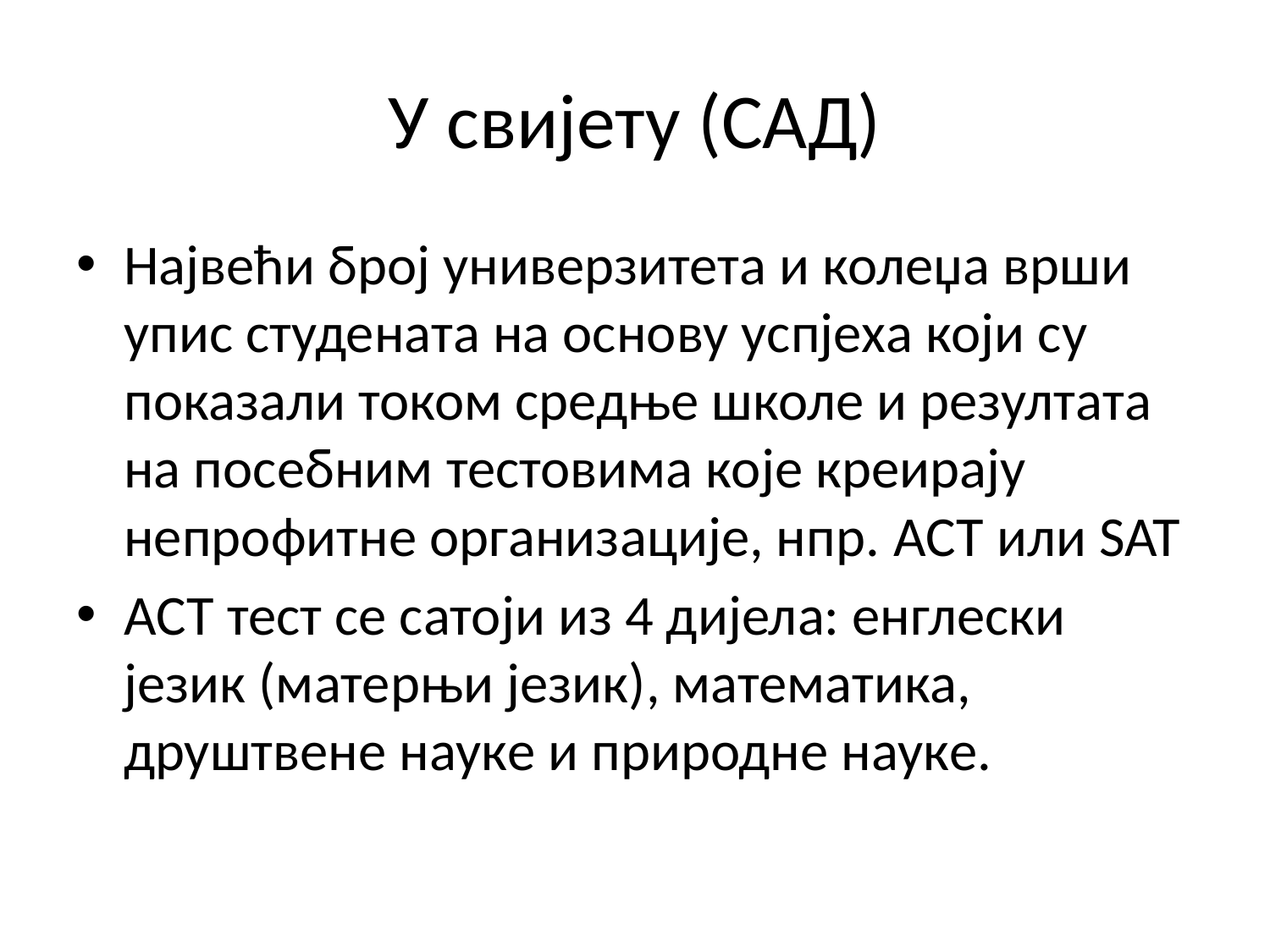

# У свијету (САД)
Највећи број универзитета и колеџа врши упис студената на основу успјеха који су показали током средње школе и резултата на посебним тестовима које креирају непрофитне организације, нпр. ACT или SAT
ACT тест се сатоји из 4 дијела: енглески језик (матерњи језик), математика, друштвене науке и природне науке.